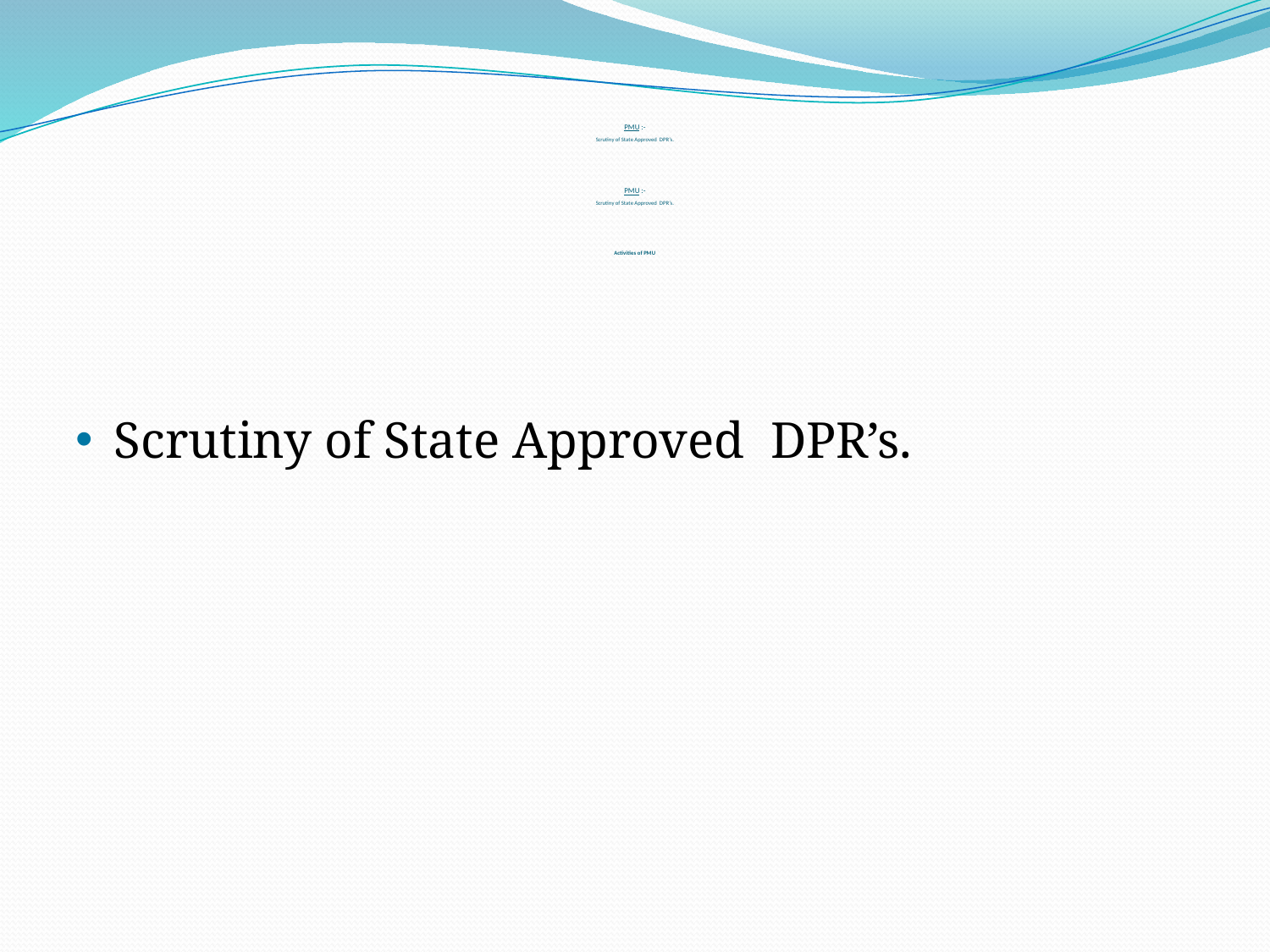

# PMU :- Scrutiny of State Approved  DPR’s. PMU :- Scrutiny of State Approved  DPR’s. Activities of PMU

Scrutiny of State Approved  DPR’s.